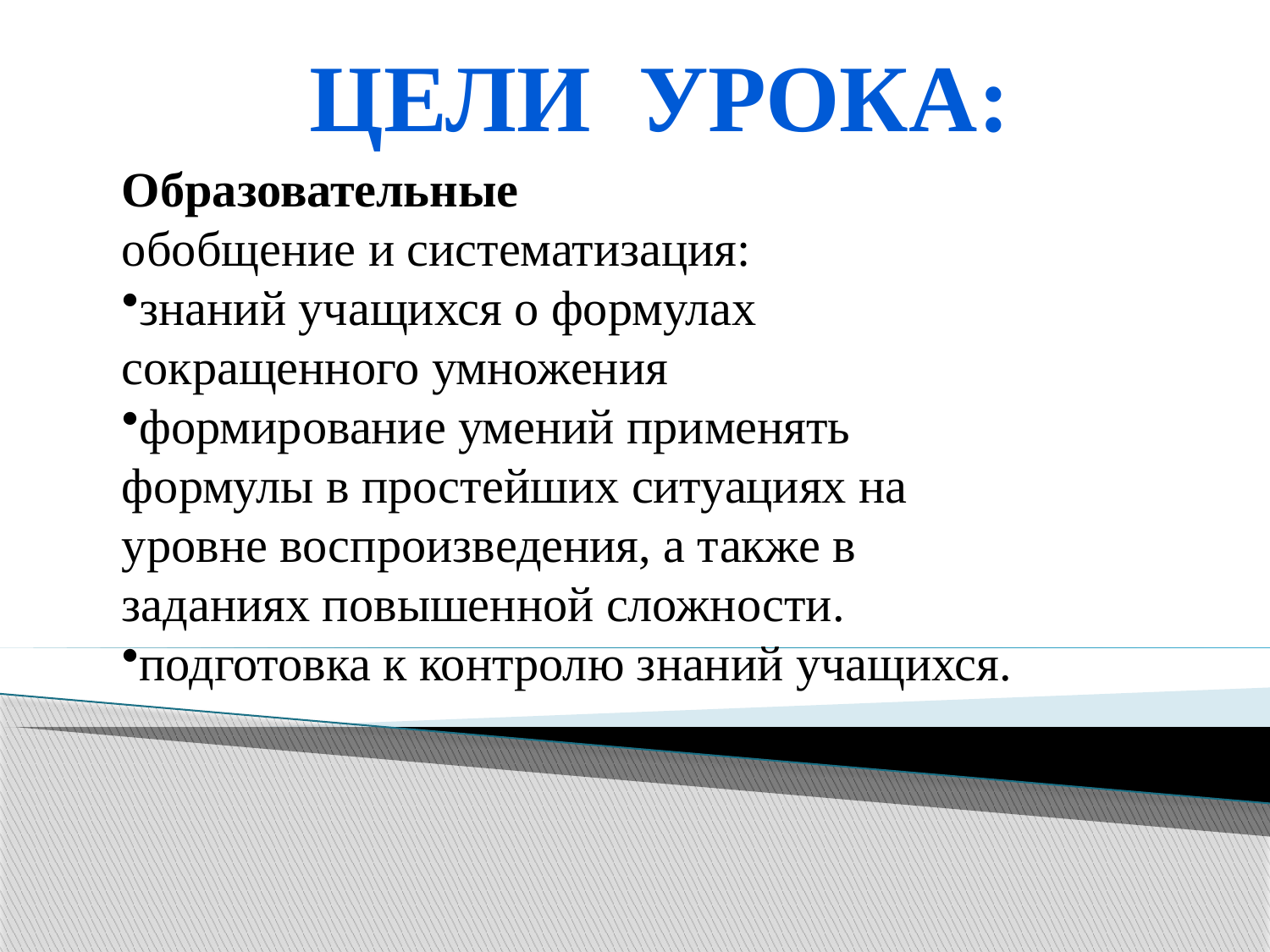

Цели  урока:
Образовательные
обобщение и систематизация:
знаний учащихся о формулах сокращенного умножения
формирование умений применять формулы в простейших ситуациях на уровне воспроизведения, а также в заданиях повышенной сложности.
подготовка к контролю знаний учащихся.